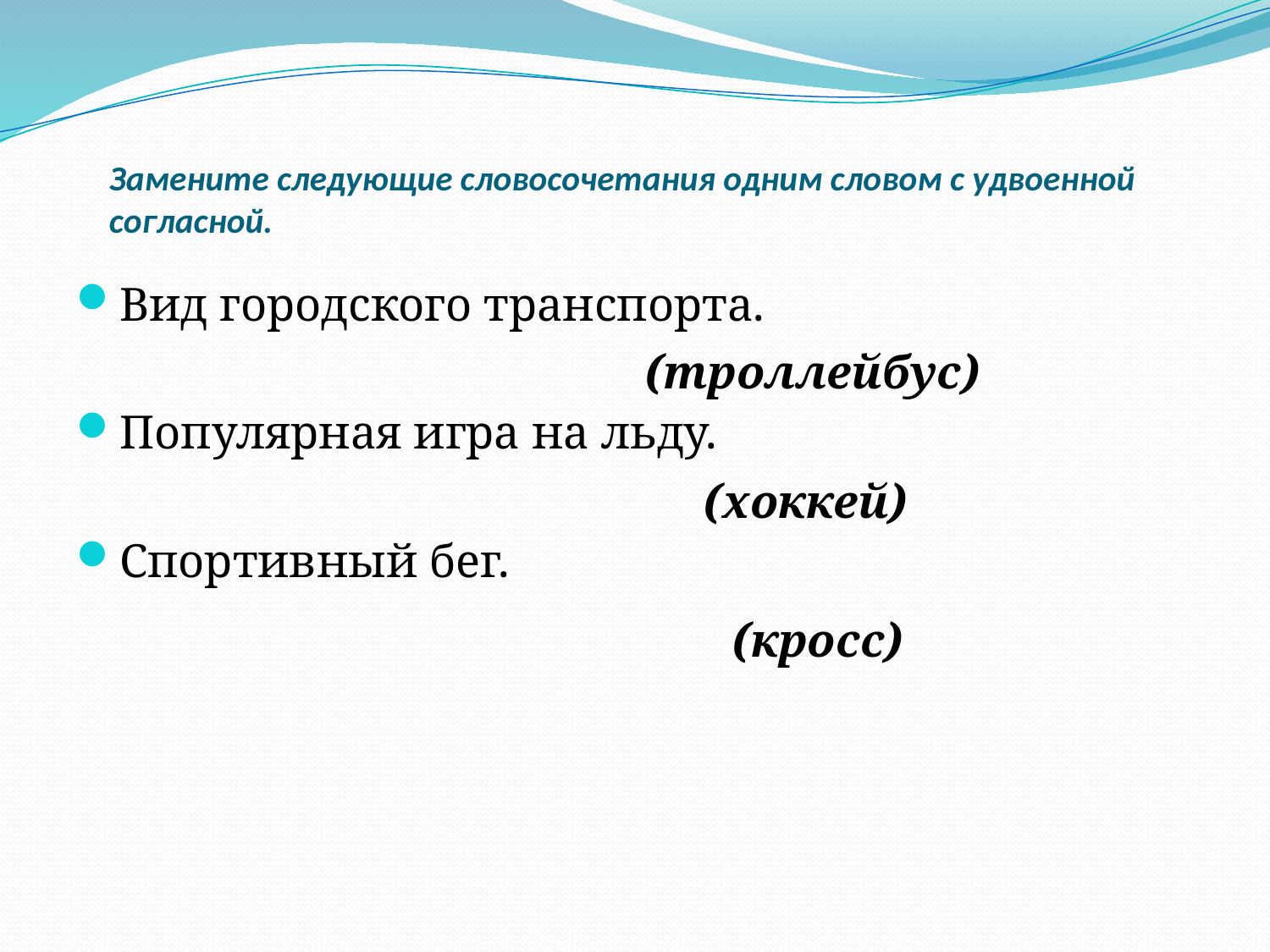

# Замените следующие словосочетания одним словом с удвоенной согласной.
Вид городского транспорта.

Популярная игра на льду.

Спортивный бег.

(троллейбус)
 (хоккей)
(кросс)